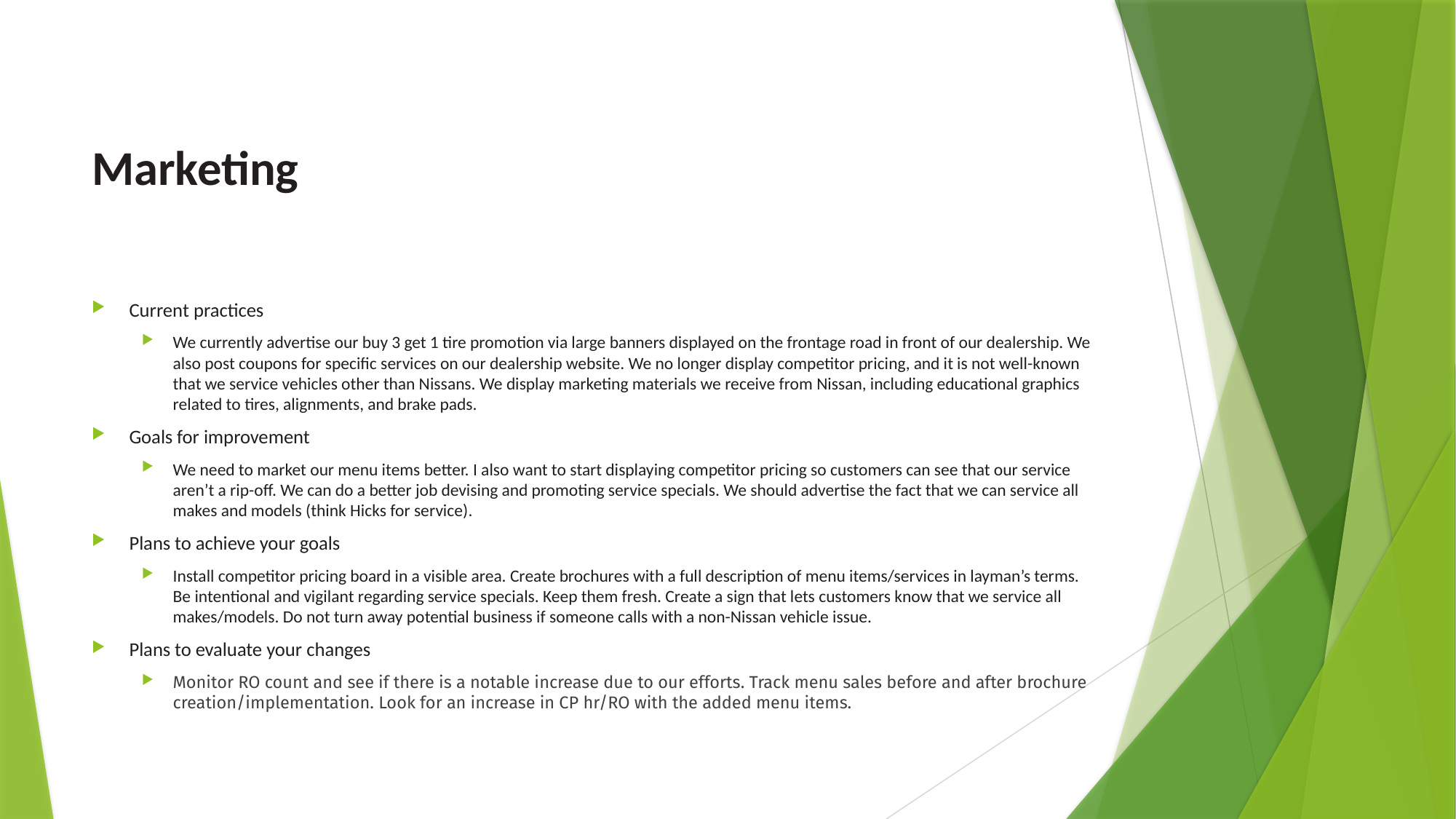

# Marketing

Current practices
We currently advertise our buy 3 get 1 tire promotion via large banners displayed on the frontage road in front of our dealership. We also post coupons for specific services on our dealership website. We no longer display competitor pricing, and it is not well-known that we service vehicles other than Nissans. We display marketing materials we receive from Nissan, including educational graphics related to tires, alignments, and brake pads.
Goals for improvement
We need to market our menu items better. I also want to start displaying competitor pricing so customers can see that our service aren’t a rip-off. We can do a better job devising and promoting service specials. We should advertise the fact that we can service all makes and models (think Hicks for service).
Plans to achieve your goals
Install competitor pricing board in a visible area. Create brochures with a full description of menu items/services in layman’s terms. Be intentional and vigilant regarding service specials. Keep them fresh. Create a sign that lets customers know that we service all makes/models. Do not turn away potential business if someone calls with a non-Nissan vehicle issue.
Plans to evaluate your changes
Monitor RO count and see if there is a notable increase due to our efforts. Track menu sales before and after brochure creation/implementation. Look for an increase in CP hr/RO with the added menu items.